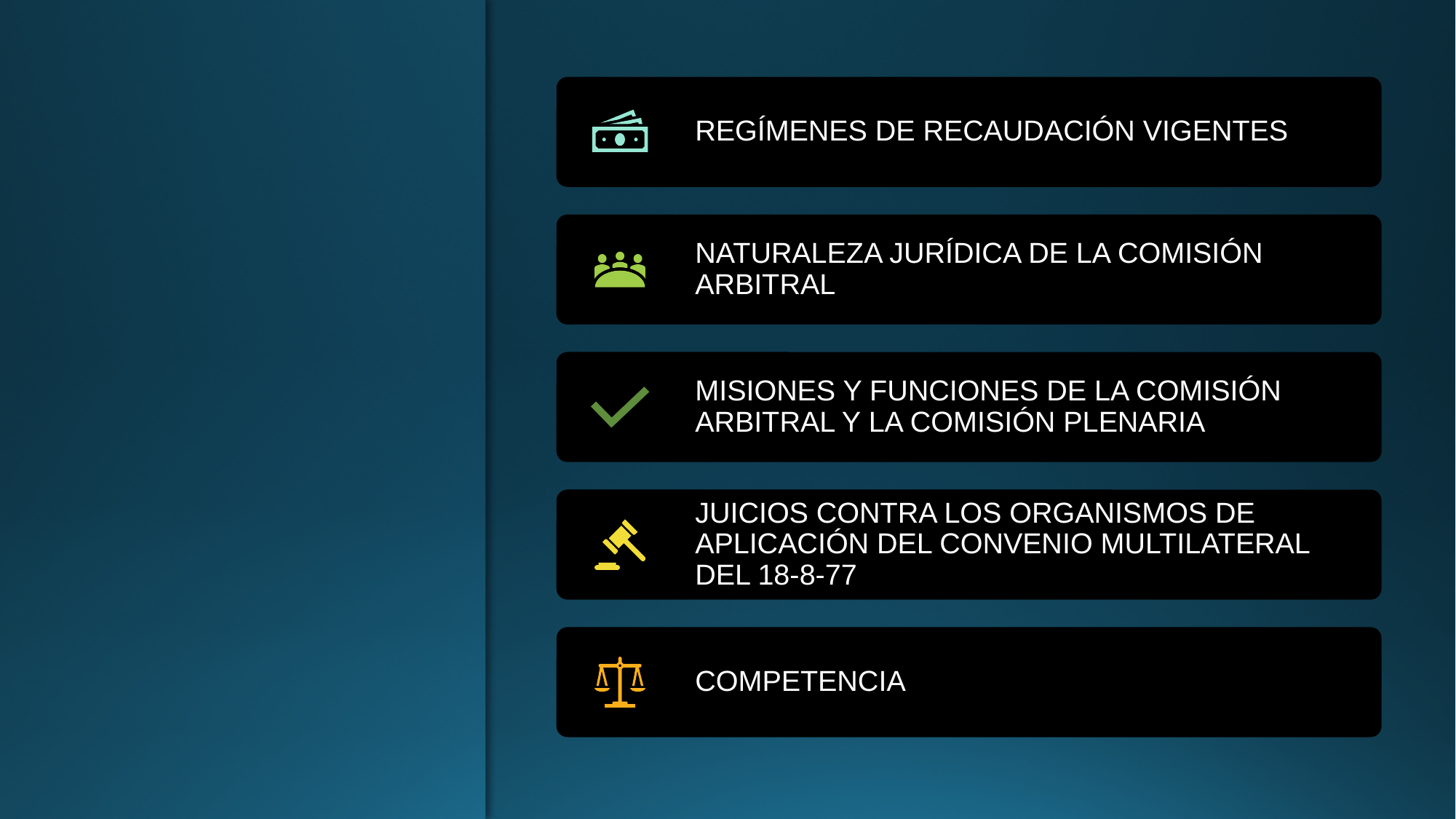

REGÍMENES DE RECAUDACIÓN VIGENTES
NATURALEZA JURÍDICA DE LA COMISIÓN ARBITRAL
MISIONES Y FUNCIONES DE LA COMISIÓN ARBITRAL Y LA COMISIÓN PLENARIA
JUICIOS CONTRA LOS ORGANISMOS DE APLICACIÓN DEL CONVENIO MULTILATERAL DEL 18-8-77
COMPETENCIA